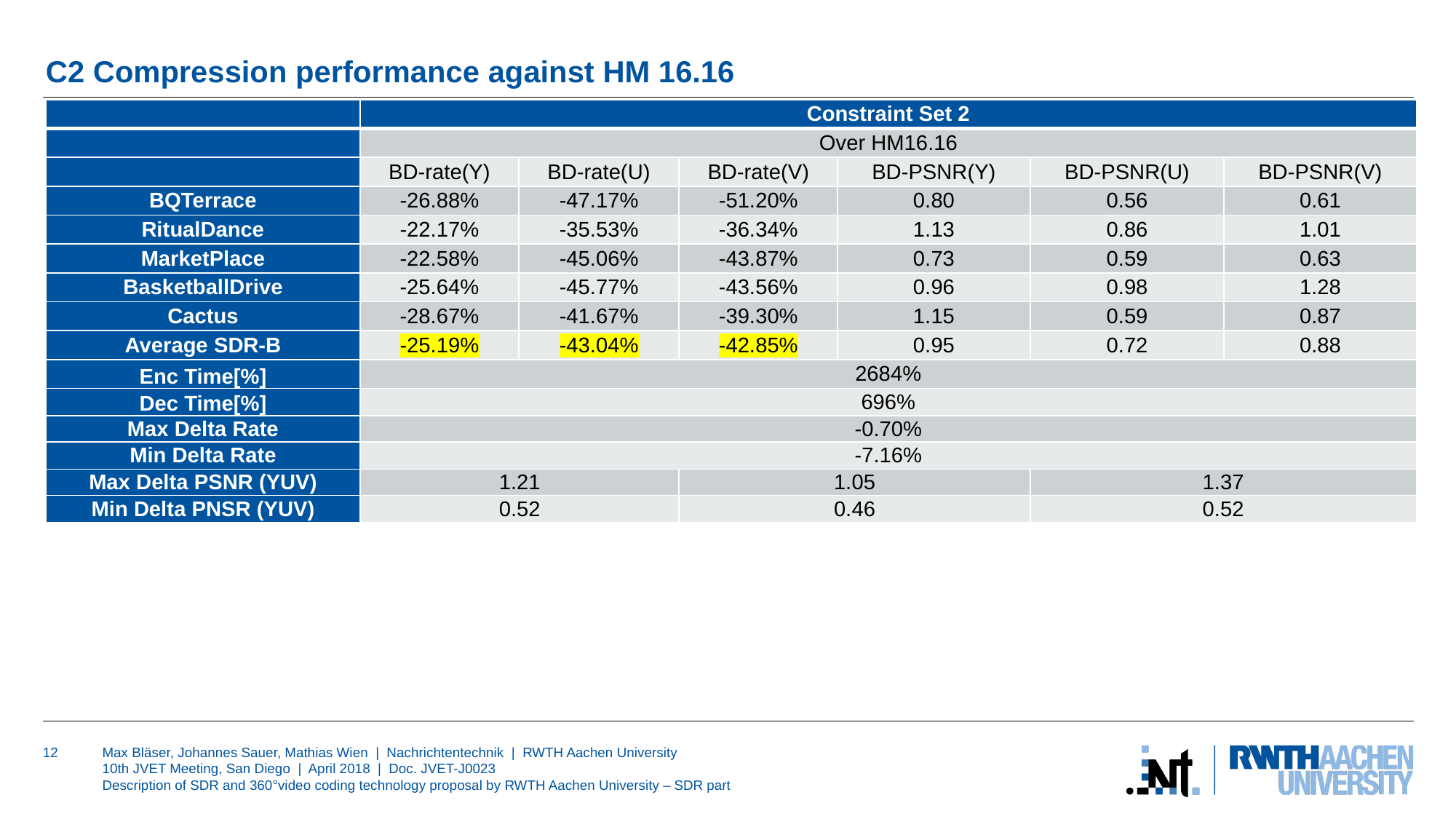

# C2 Compression performance against HM 16.16
|  | Constraint Set 2 |  |  |  |  |  |
| --- | --- | --- | --- | --- | --- | --- |
|  | Over HM16.16 |  |  |  |  |  |
|  | BD-rate(Y) | BD-rate(U) | BD-rate(V) | BD-PSNR(Y) | BD-PSNR(U) | BD-PSNR(V) |
| BQTerrace | -26.88% | -47.17% | -51.20% | 0.80 | 0.56 | 0.61 |
| RitualDance | -22.17% | -35.53% | -36.34% | 1.13 | 0.86 | 1.01 |
| MarketPlace | -22.58% | -45.06% | -43.87% | 0.73 | 0.59 | 0.63 |
| BasketballDrive | -25.64% | -45.77% | -43.56% | 0.96 | 0.98 | 1.28 |
| Cactus | -28.67% | -41.67% | -39.30% | 1.15 | 0.59 | 0.87 |
| Average SDR-B | -25.19% | -43.04% | -42.85% | 0.95 | 0.72 | 0.88 |
| Enc Time[%] | 2684% |  |  |  |  |  |
| Dec Time[%] | 696% |  |  |  |  |  |
| Max Delta Rate | -0.70% |  |  |  |  |  |
| Min Delta Rate | -7.16% |  |  |  |  |  |
| Max Delta PSNR (YUV) | 1.21 |  | 1.05 |  | 1.37 |  |
| Min Delta PNSR (YUV) | 0.52 |  | 0.46 |  | 0.52 |  |